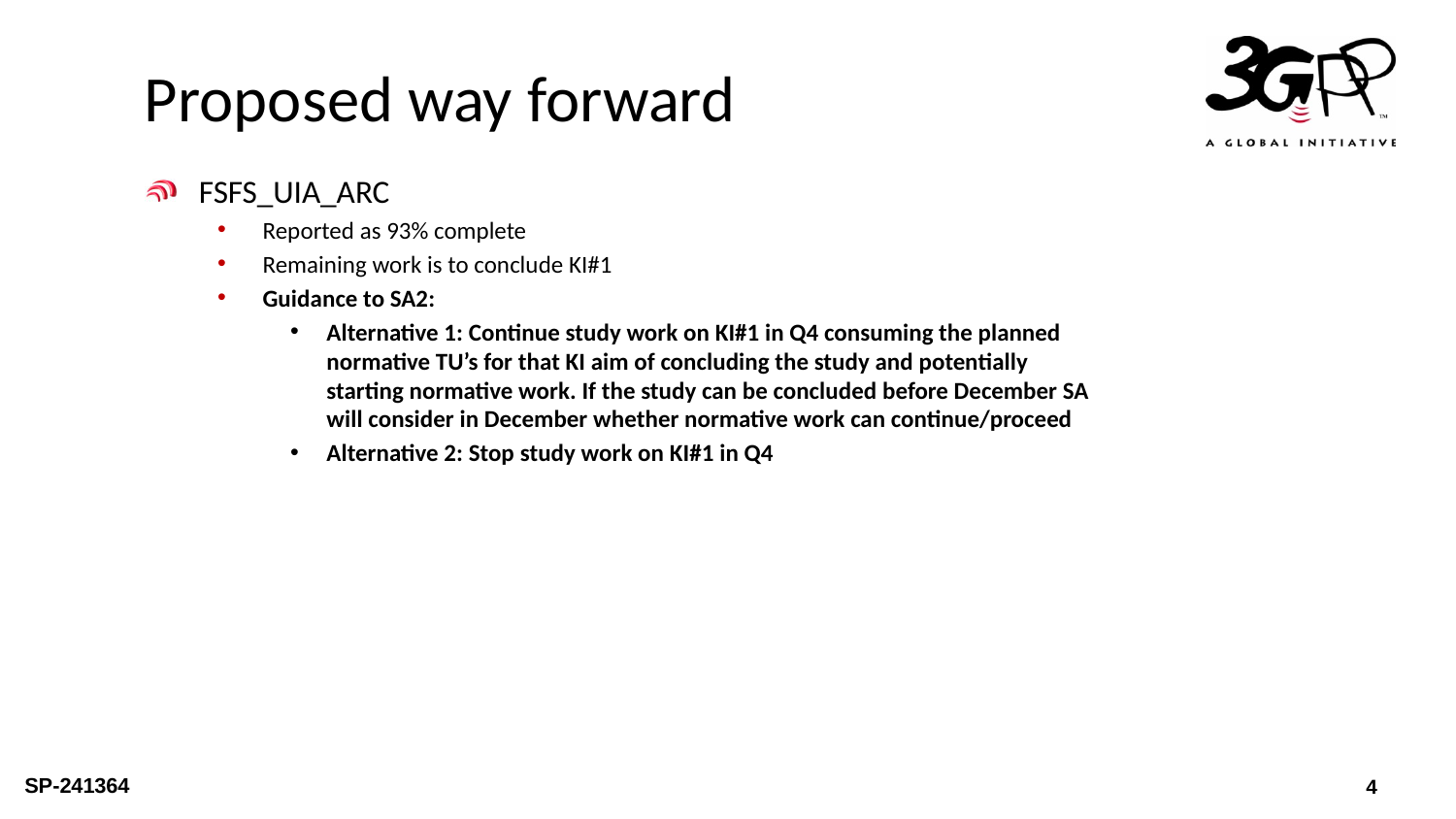

# Proposed way forward
FSFS_UIA_ARC
Reported as 93% complete
Remaining work is to conclude KI#1
Guidance to SA2:
Alternative 1: Continue study work on KI#1 in Q4 consuming the planned normative TU’s for that KI aim of concluding the study and potentially starting normative work. If the study can be concluded before December SA will consider in December whether normative work can continue/proceed
Alternative 2: Stop study work on KI#1 in Q4